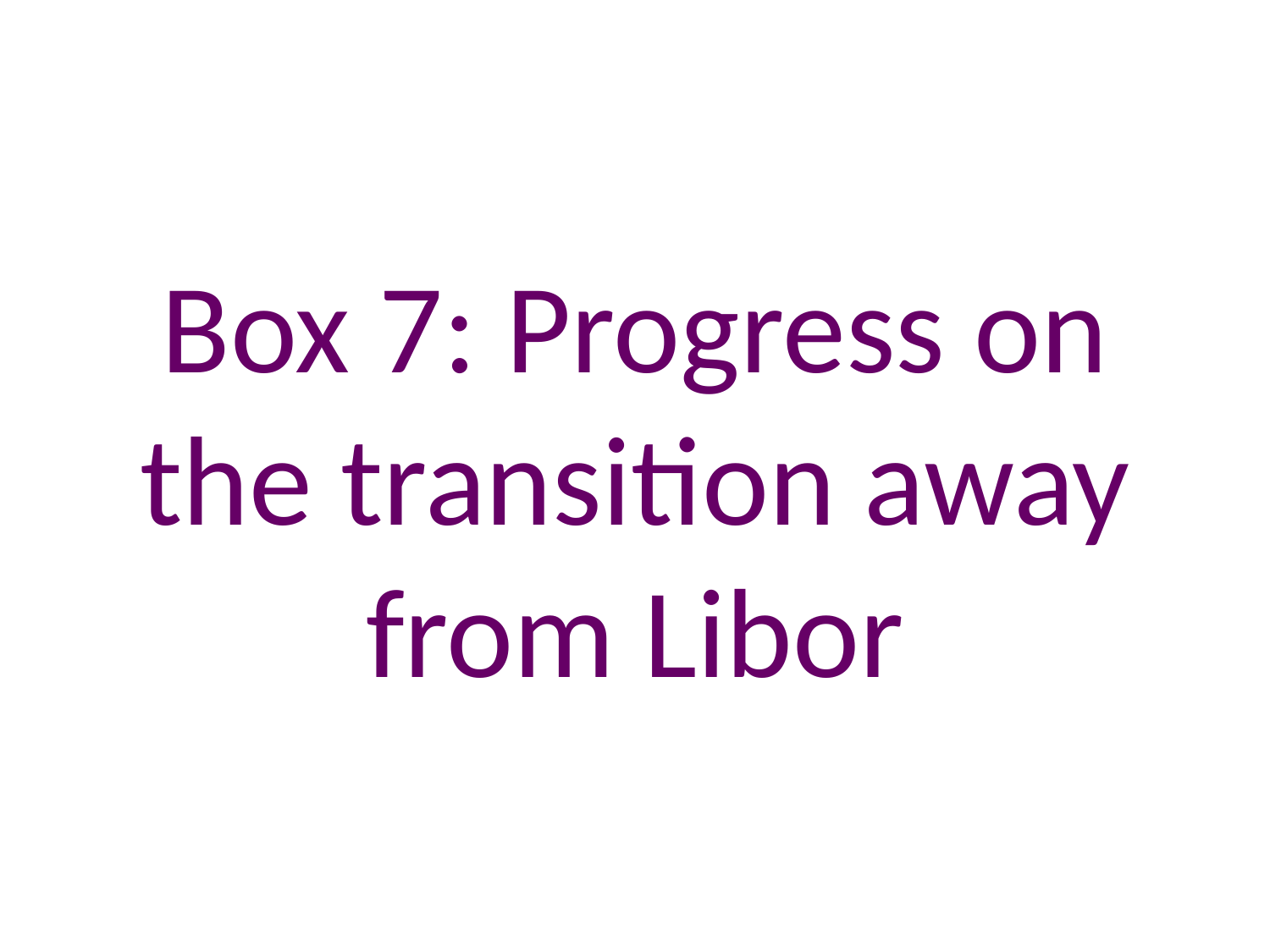

# Box 7: Progress on the transition away from Libor